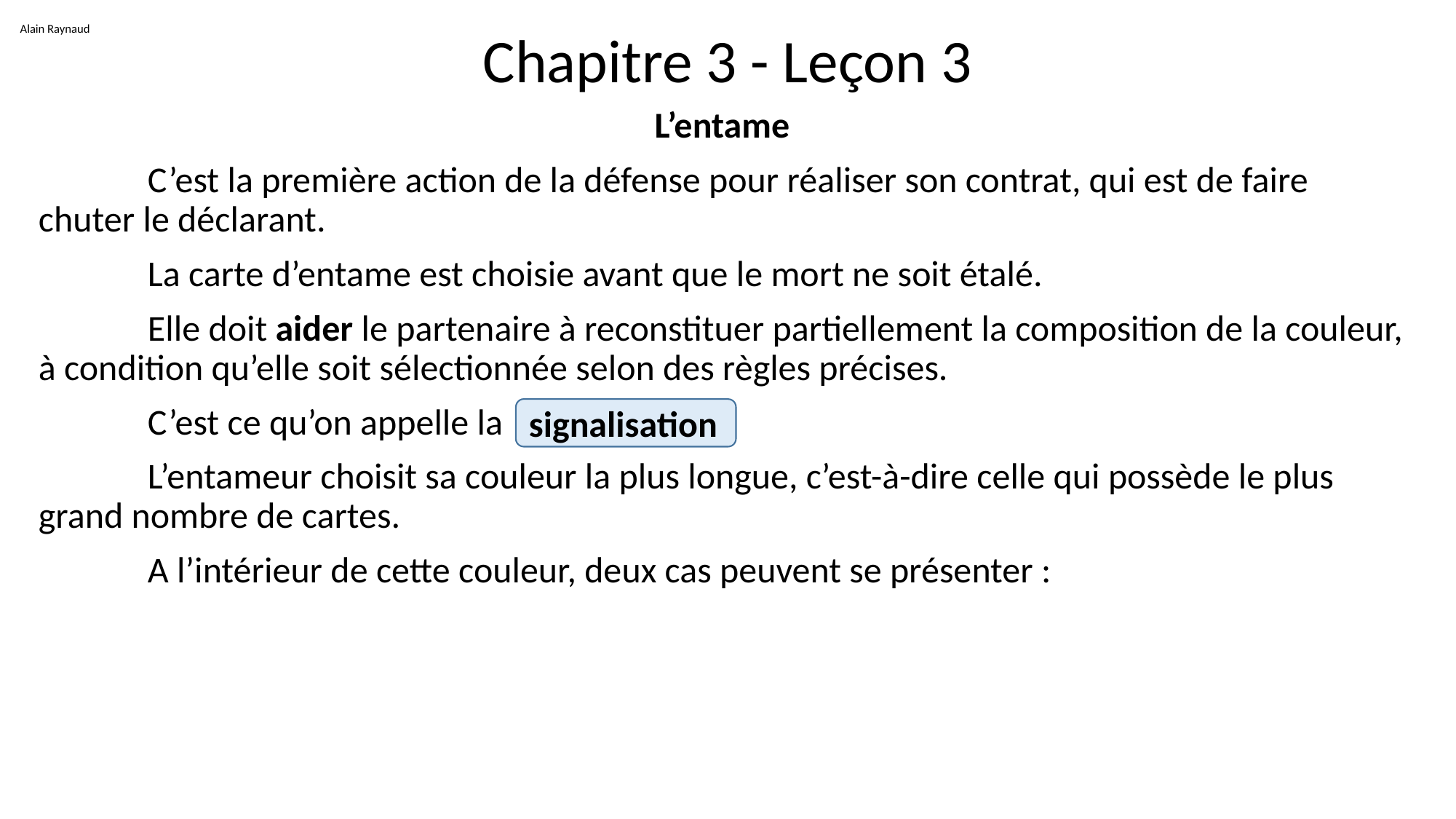

Alain Raynaud
# Chapitre 3 - Leçon 3
L’entame
	C’est la première action de la défense pour réaliser son contrat, qui est de faire chuter le déclarant.
	La carte d’entame est choisie avant que le mort ne soit étalé.
	Elle doit aider le partenaire à reconstituer partiellement la composition de la couleur, à condition qu’elle soit sélectionnée selon des règles précises.
	C’est ce qu’on appelle la
	L’entameur choisit sa couleur la plus longue, c’est-à-dire celle qui possède le plus grand nombre de cartes.
	A l’intérieur de cette couleur, deux cas peuvent se présenter :
signalisation